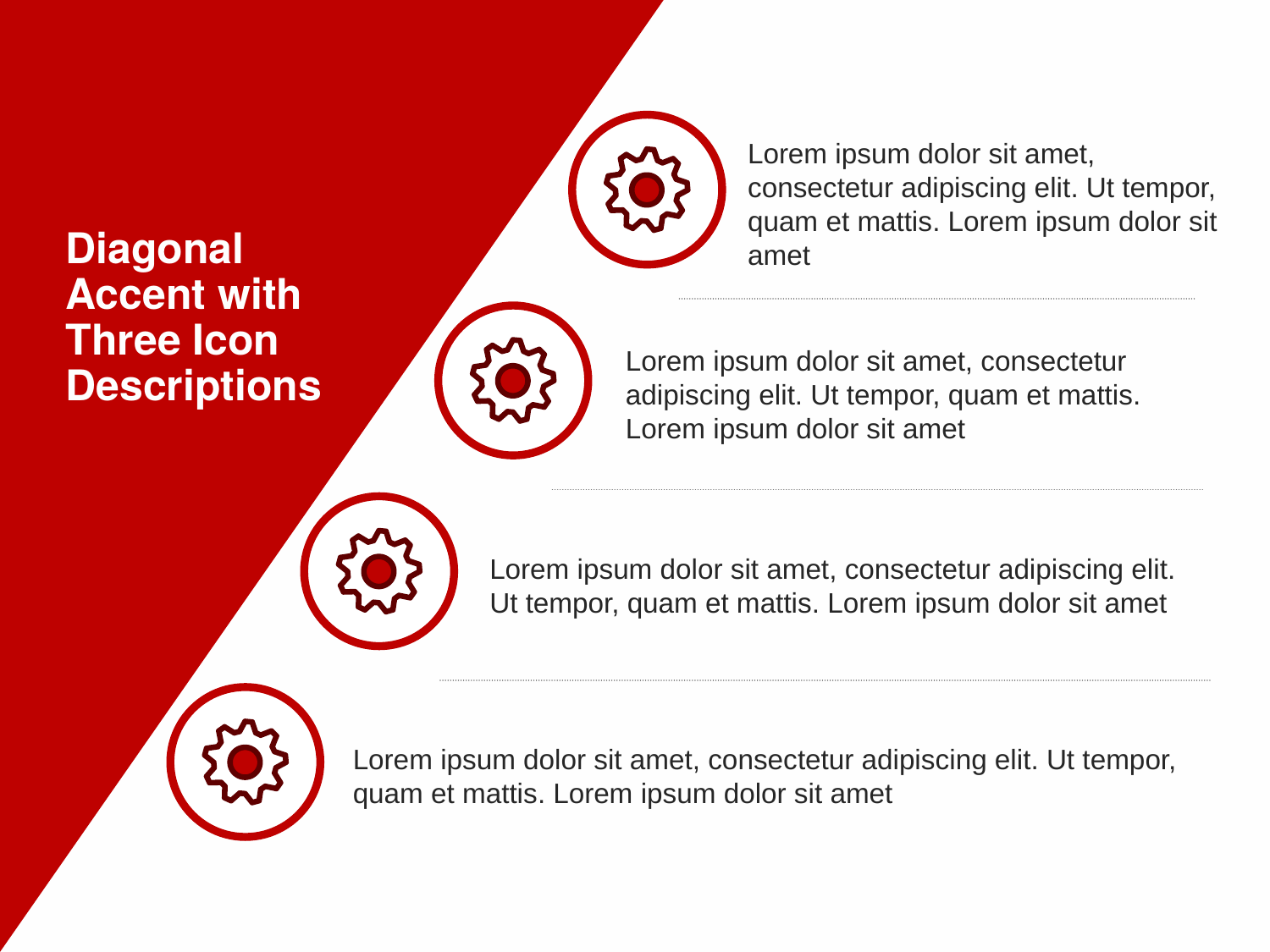

Lorem ipsum dolor sit amet, consectetur adipiscing elit. Ut tempor, quam et mattis. Lorem ipsum dolor sit amet
Diagonal Accent with Three Icon Descriptions

Lorem ipsum dolor sit amet, consectetur adipiscing elit. Ut tempor, quam et mattis. Lorem ipsum dolor sit amet

Lorem ipsum dolor sit amet, consectetur adipiscing elit. Ut tempor, quam et mattis. Lorem ipsum dolor sit amet

Lorem ipsum dolor sit amet, consectetur adipiscing elit. Ut tempor, quam et mattis. Lorem ipsum dolor sit amet